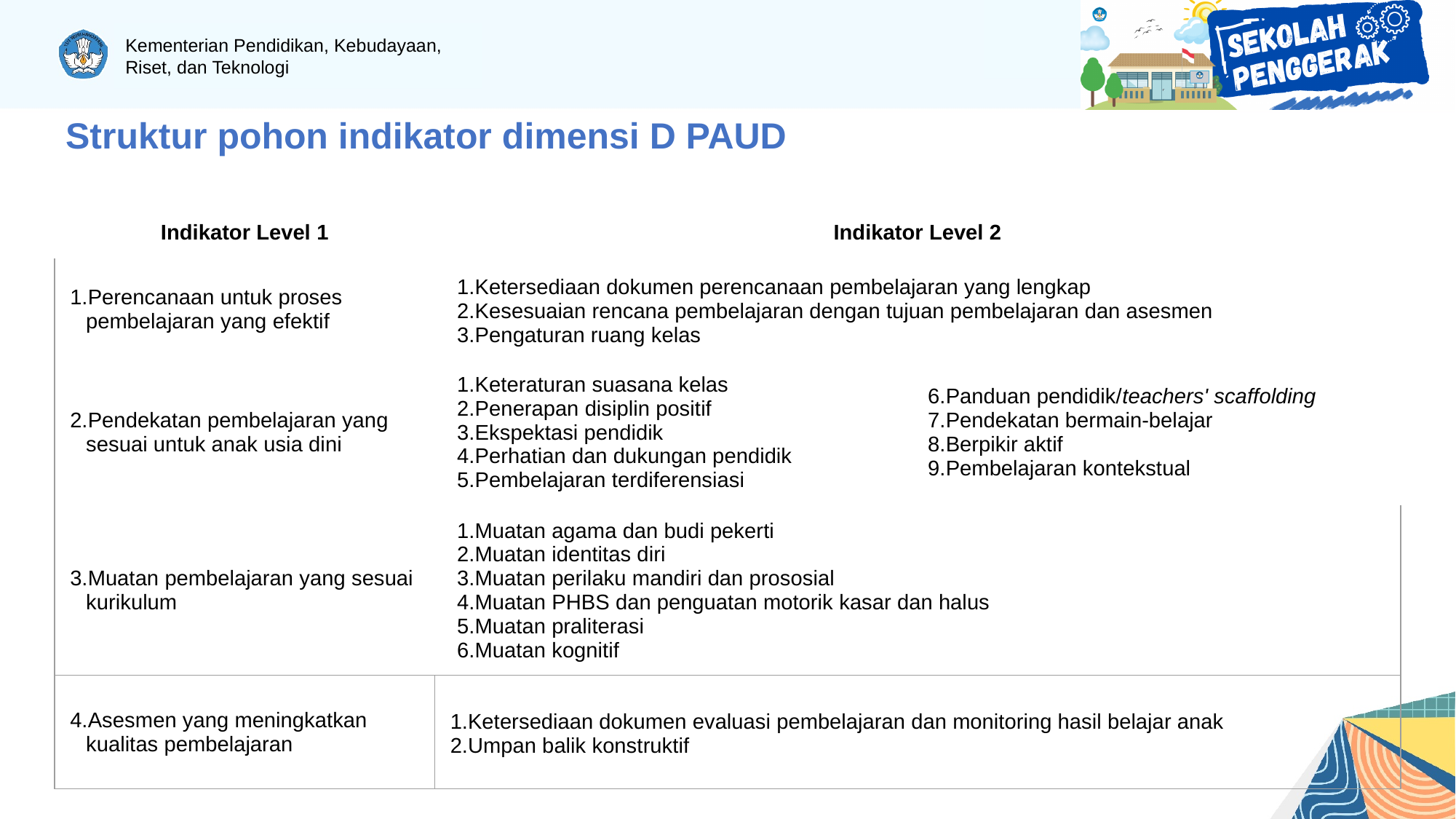

Struktur pohon indikator dimensi D PAUD
| Indikator Level 1 | Indikator Level 2 |  |
| --- | --- | --- |
| Perencanaan untuk proses pembelajaran yang efektif | Ketersediaan dokumen perencanaan pembelajaran yang lengkap Kesesuaian rencana pembelajaran dengan tujuan pembelajaran dan asesmen Pengaturan ruang kelas |  |
| Pendekatan pembelajaran yang sesuai untuk anak usia dini | Keteraturan suasana kelas Penerapan disiplin positif Ekspektasi pendidik Perhatian dan dukungan pendidik Pembelajaran terdiferensiasi | Panduan pendidik/teachers' scaffolding Pendekatan bermain-belajar Berpikir aktif Pembelajaran kontekstual |
| Muatan pembelajaran yang sesuai kurikulum | Muatan agama dan budi pekerti Muatan identitas diri Muatan perilaku mandiri dan prososial Muatan PHBS dan penguatan motorik kasar dan halus Muatan praliterasi Muatan kognitif |  |
| Asesmen yang meningkatkan kualitas pembelajaran | Ketersediaan dokumen evaluasi pembelajaran dan monitoring hasil belajar anak Umpan balik konstruktif |  |